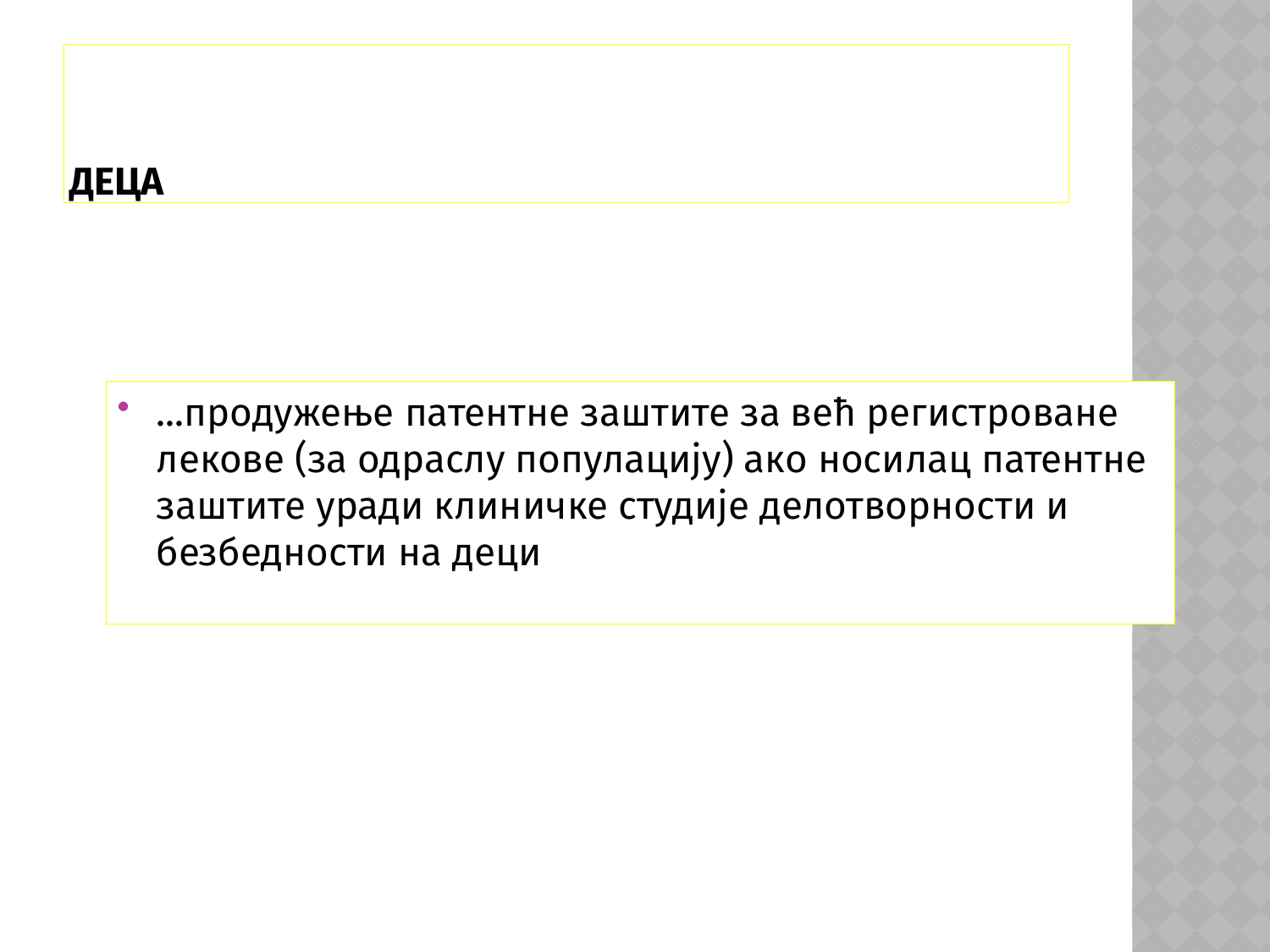

# ДЕЦА
...продужење патентне заштите за већ регистроване лекове (за одраслу популацију) ако носилац патентне заштите уради клиничке студије делотворности и безбедности на деци